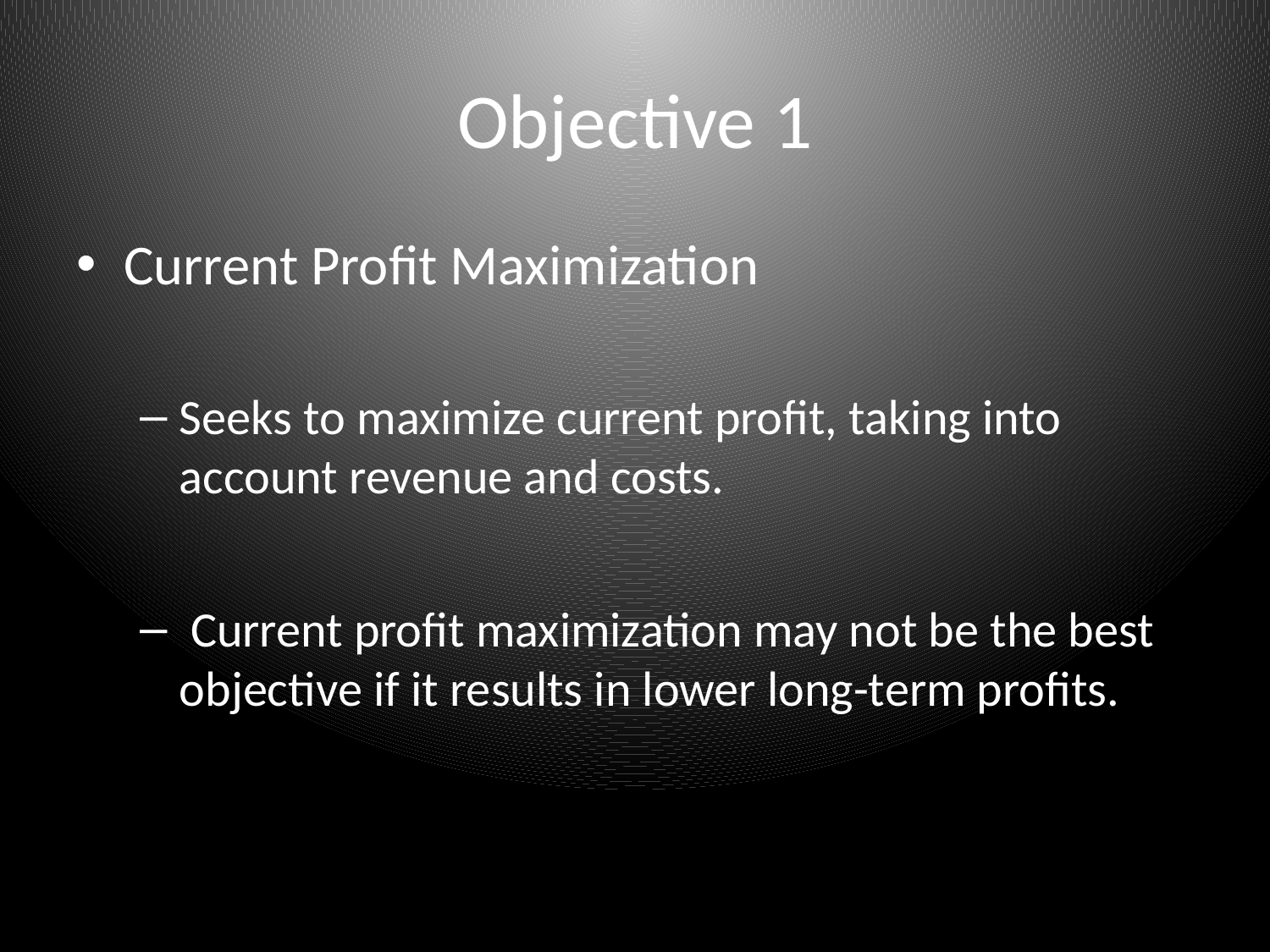

# Objective 1
Current Profit Maximization

Seeks to maximize current profit, taking into account revenue and costs.

 Current profit maximization may not be the best objective if it results in lower long-term profits.